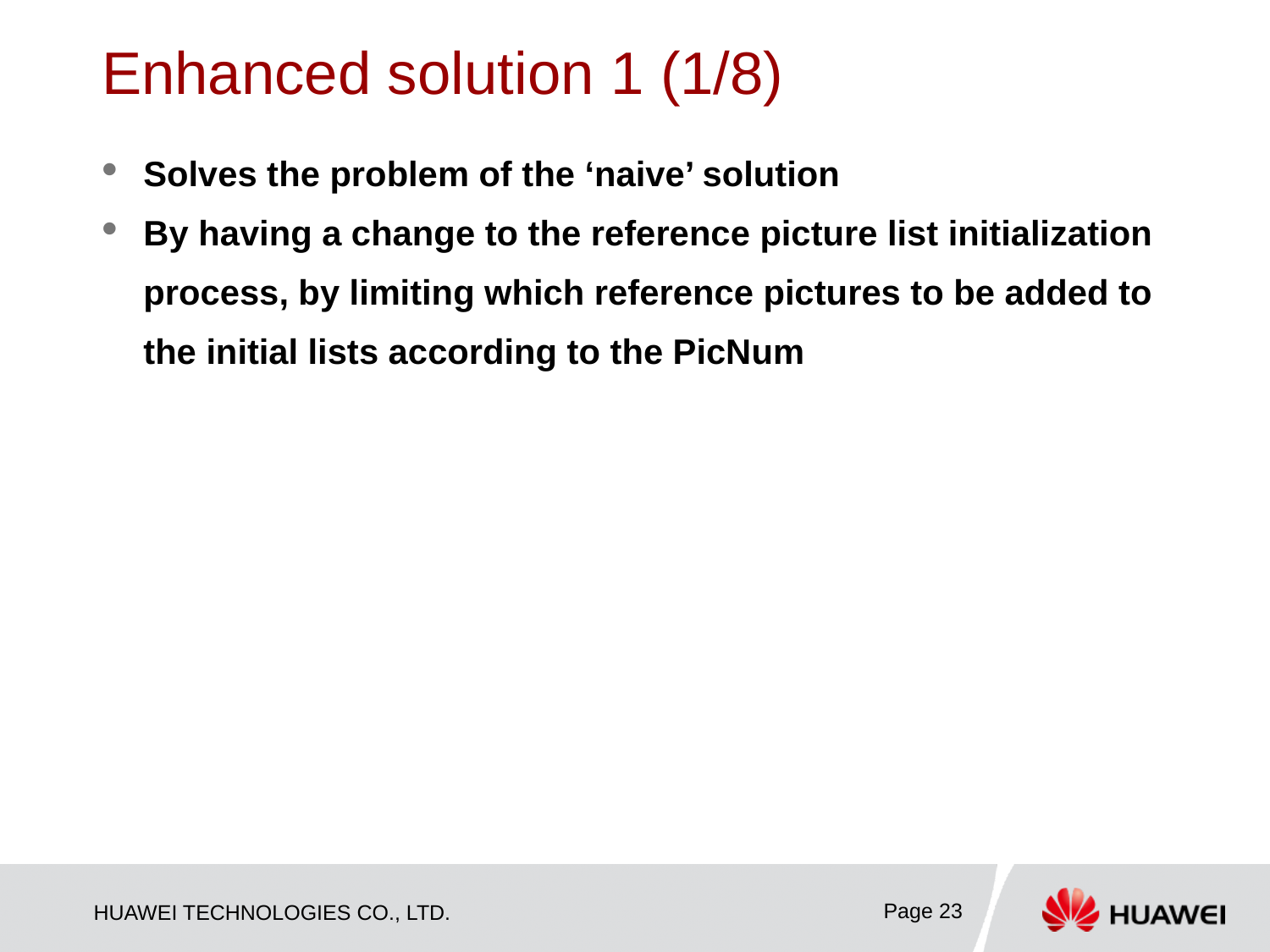

# Enhanced solution 1 (1/8)
Solves the problem of the ‘naive’ solution
By having a change to the reference picture list initialization process, by limiting which reference pictures to be added to the initial lists according to the PicNum

Page 23